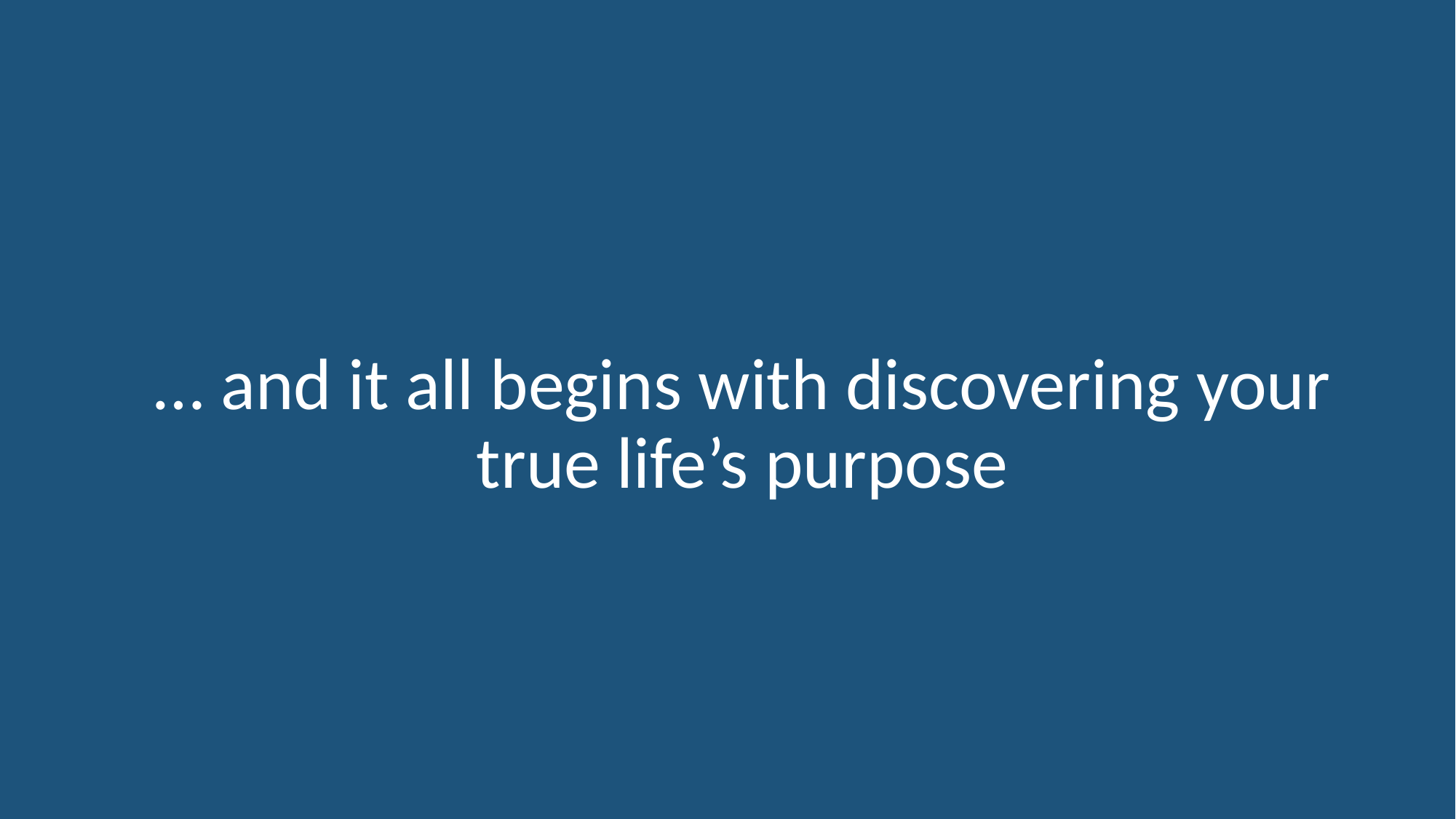

# … and it all begins with discovering your true life’s purpose